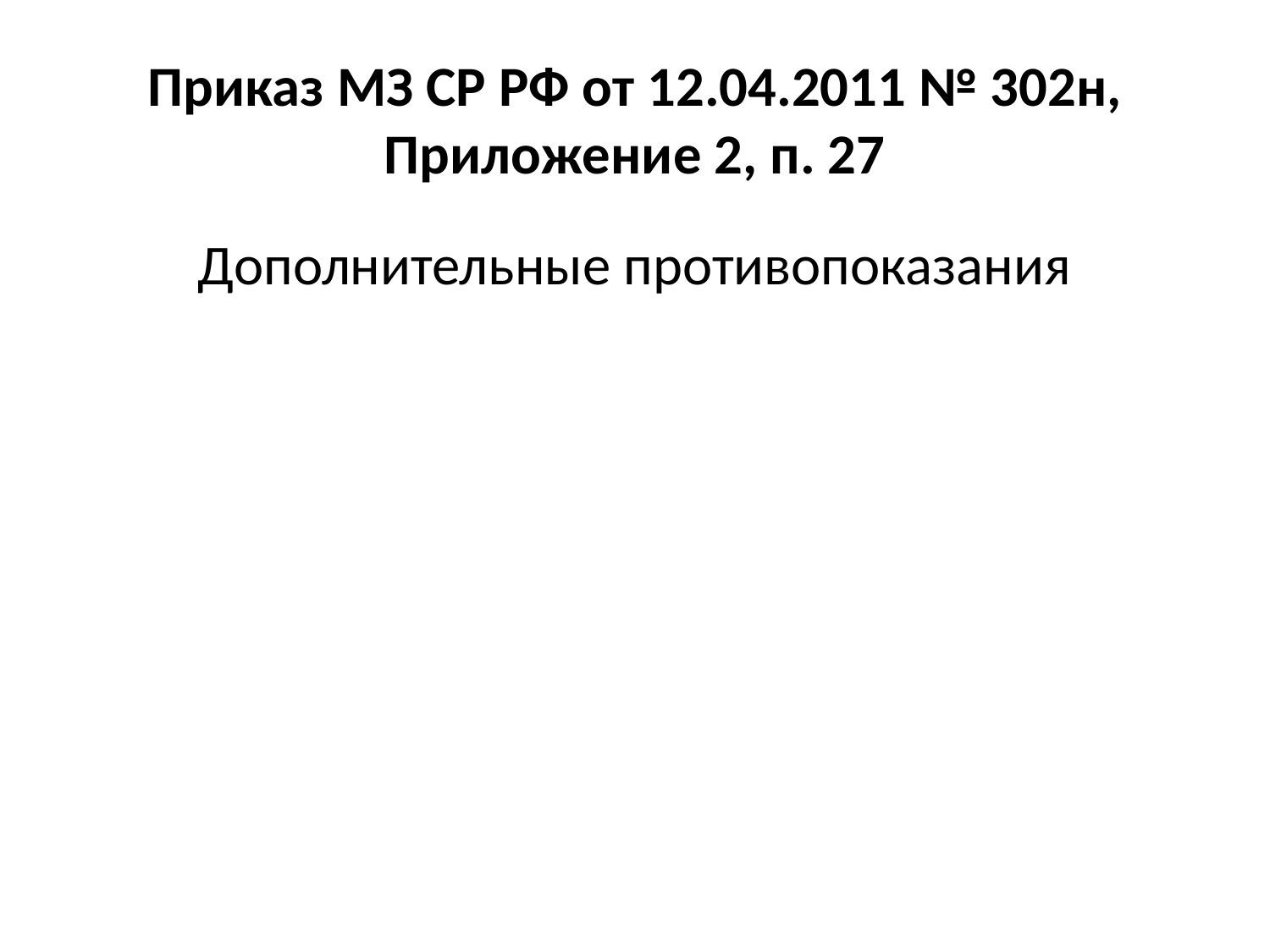

Приказ МЗ СР РФ от 12.04.2011 № 302н, Приложение 2, п. 27
Дополнительные противопоказания